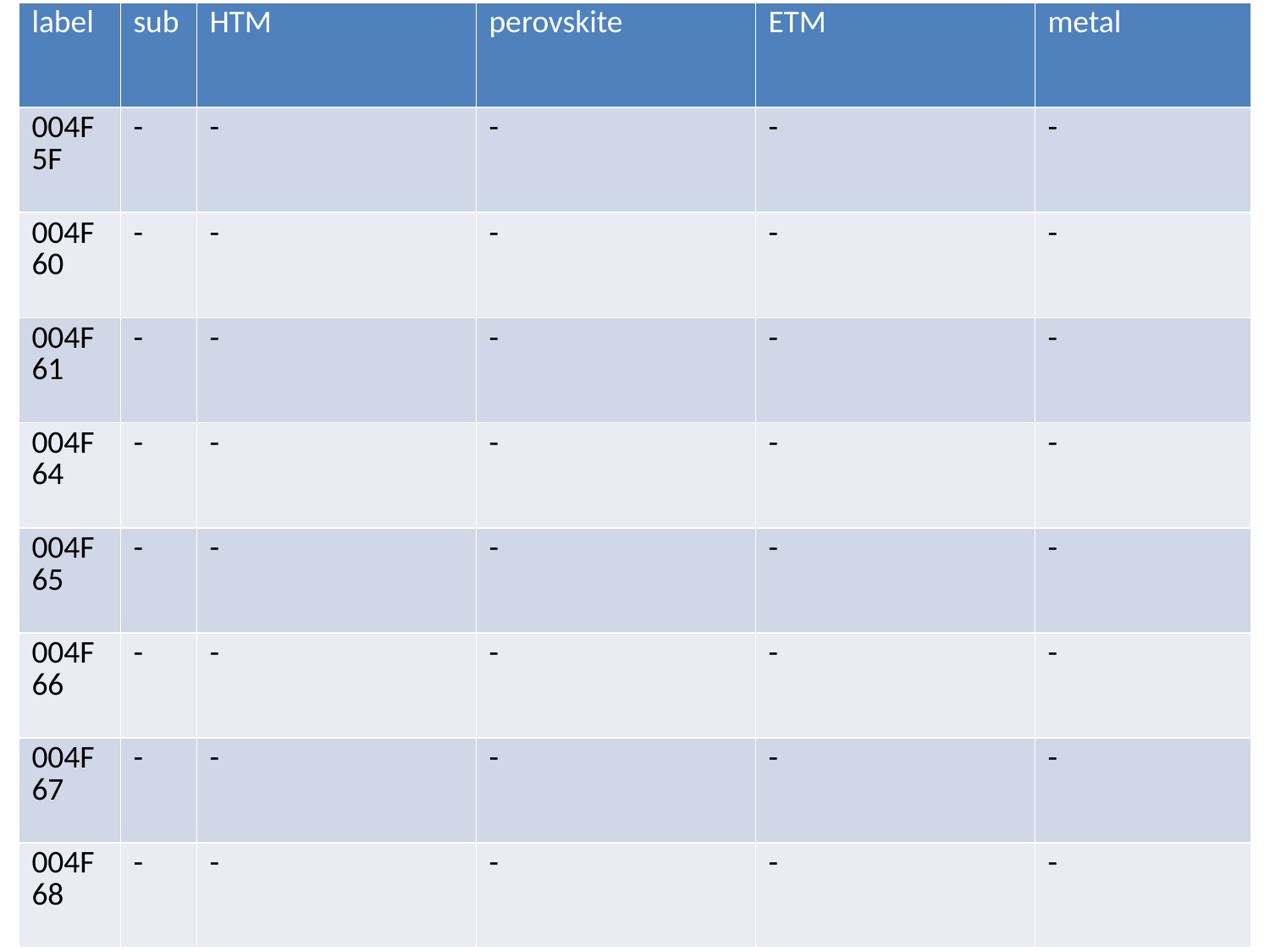

| label | sub | HTM | perovskite | ETM | metal |
| --- | --- | --- | --- | --- | --- |
| 004F5F | - | - | - | - | - |
| 004F60 | - | - | - | - | - |
| 004F61 | - | - | - | - | - |
| 004F64 | - | - | - | - | - |
| 004F65 | - | - | - | - | - |
| 004F66 | - | - | - | - | - |
| 004F67 | - | - | - | - | - |
| 004F68 | - | - | - | - | - |